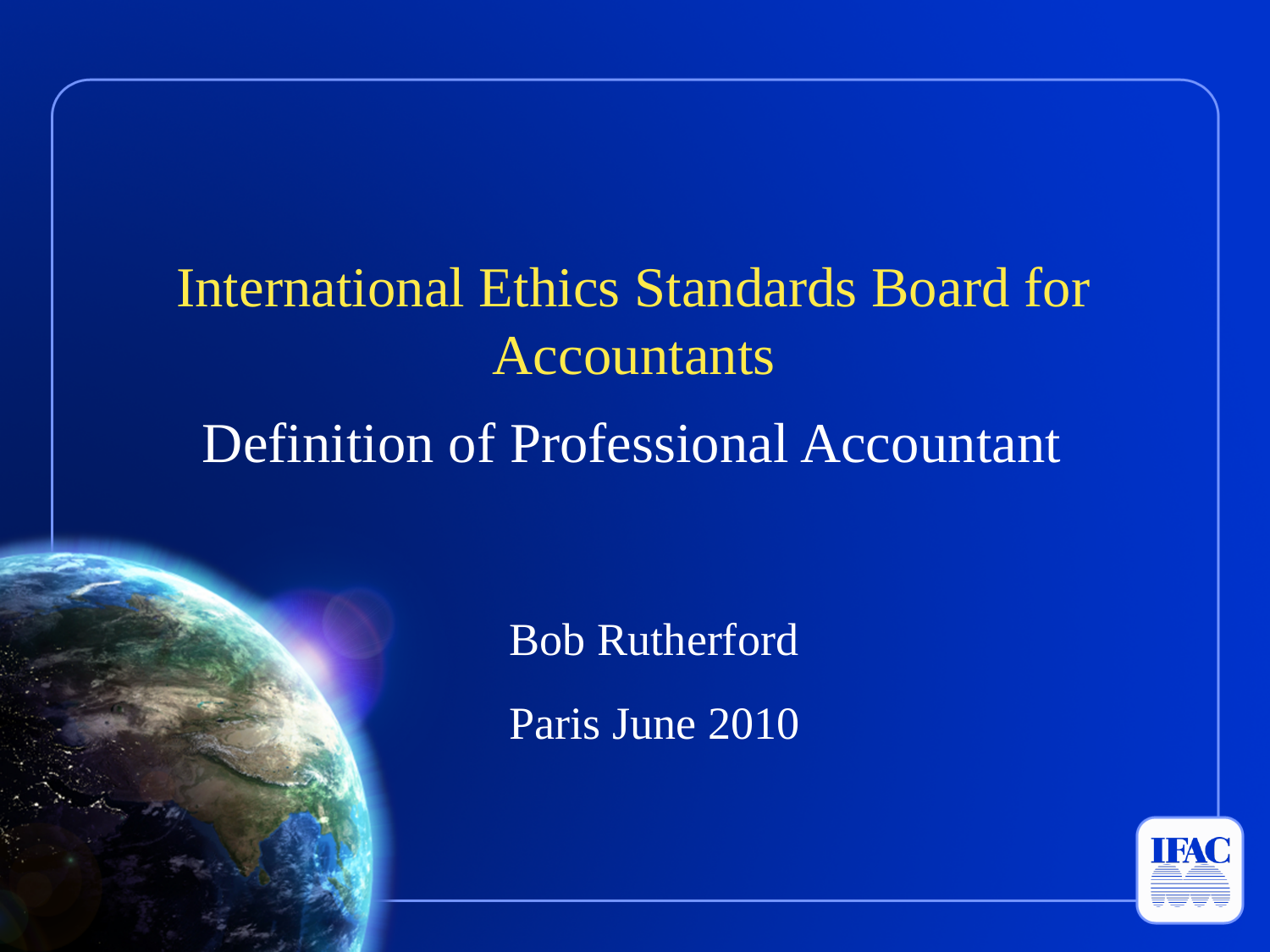

International Ethics Standards Board for Accountants
Definition of Professional Accountant
Bob Rutherford
Paris June 2010